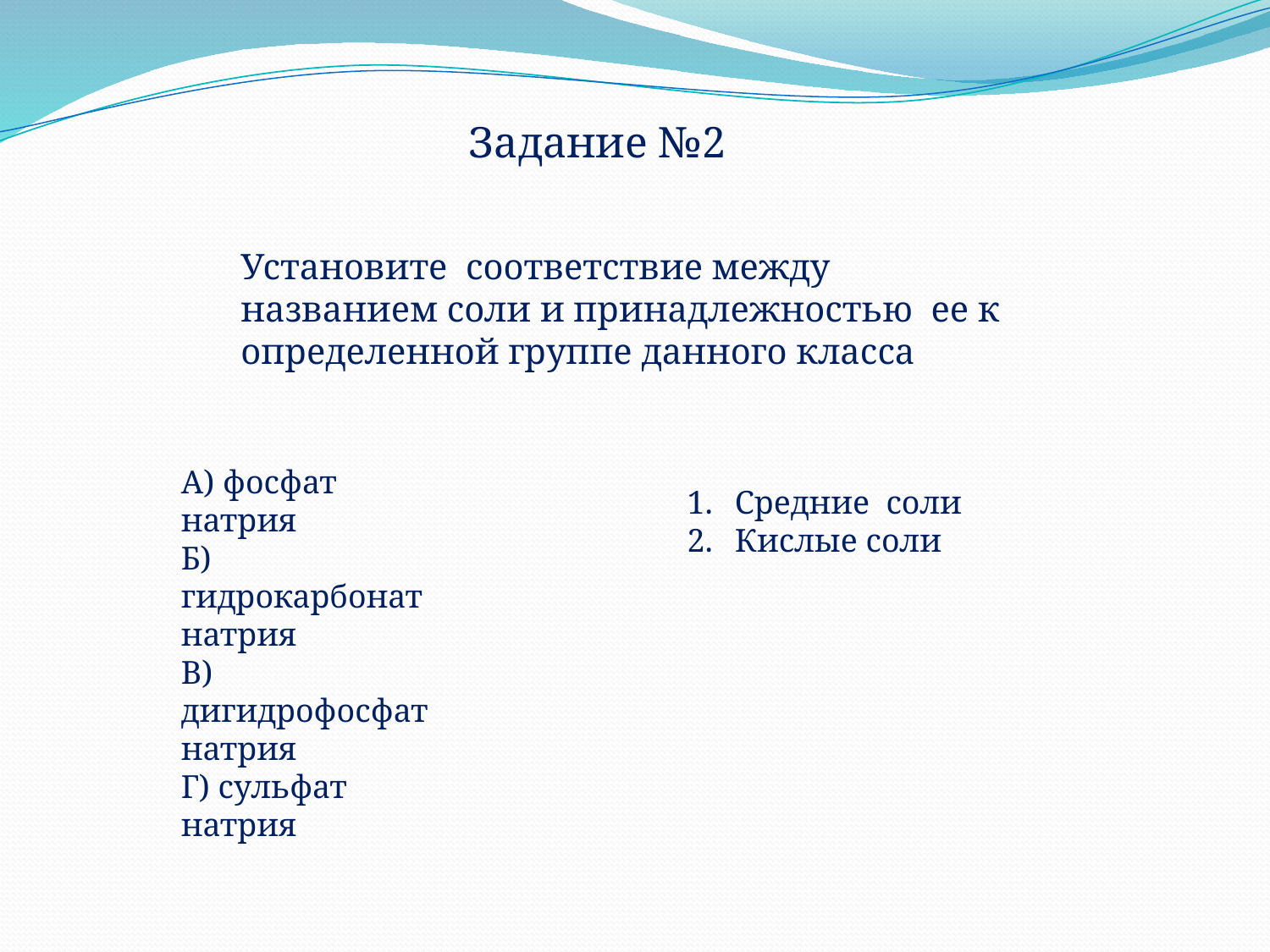

Задание №2
Установите  соответствие между  названием соли и принадлежностью  ее к определенной группе данного класса
А) фосфат натрия
Б) гидрокарбонат натрия
В) дигидрофосфат натрия
Г) сульфат натрия
Средние  соли
Кислые соли